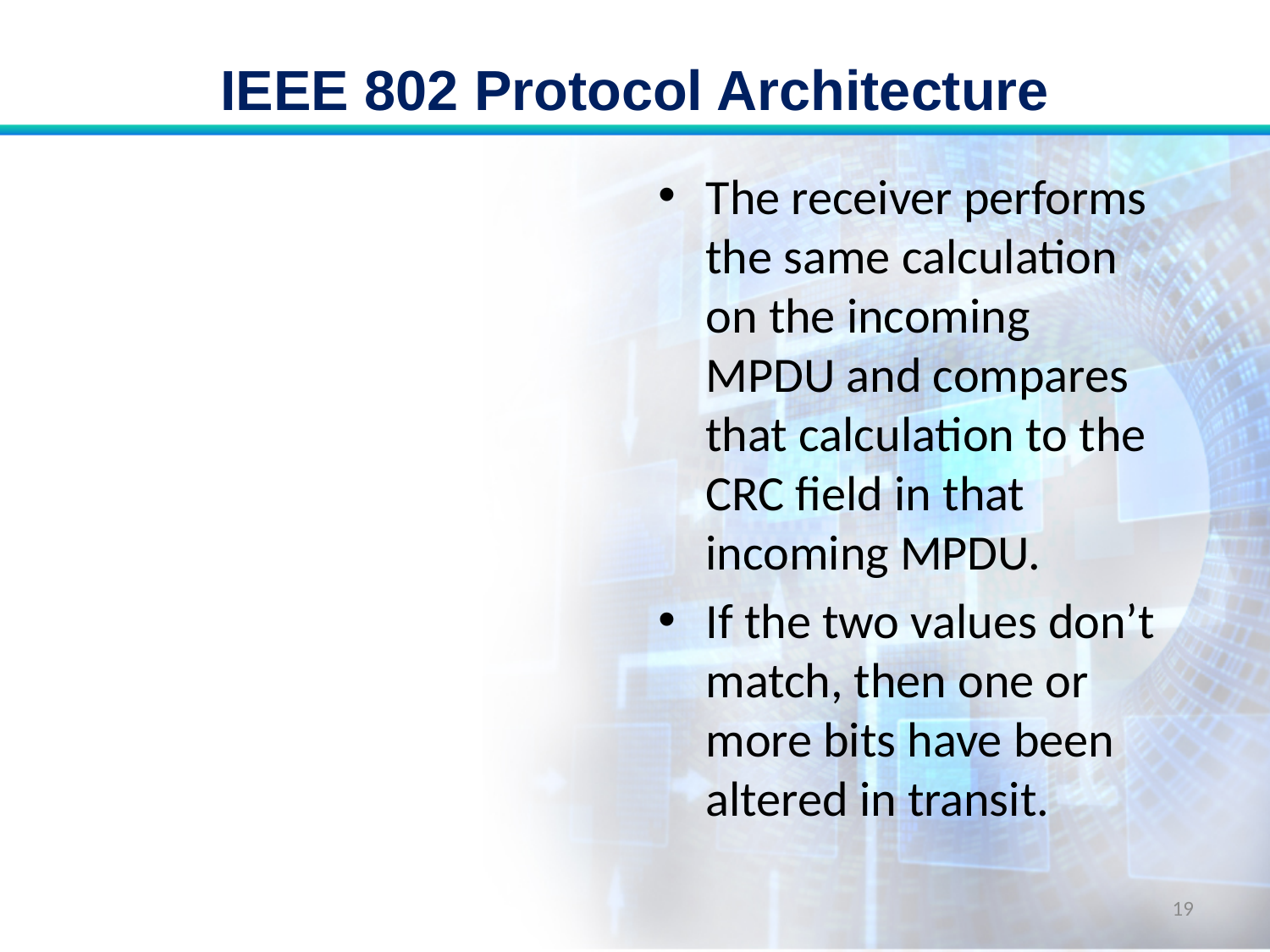

# IEEE 802 Protocol Architecture
The receiver performs the same calculation on the incoming MPDU and compares that calculation to the CRC field in that incoming MPDU.
If the two values don’t match, then one or more bits have been altered in transit.
19